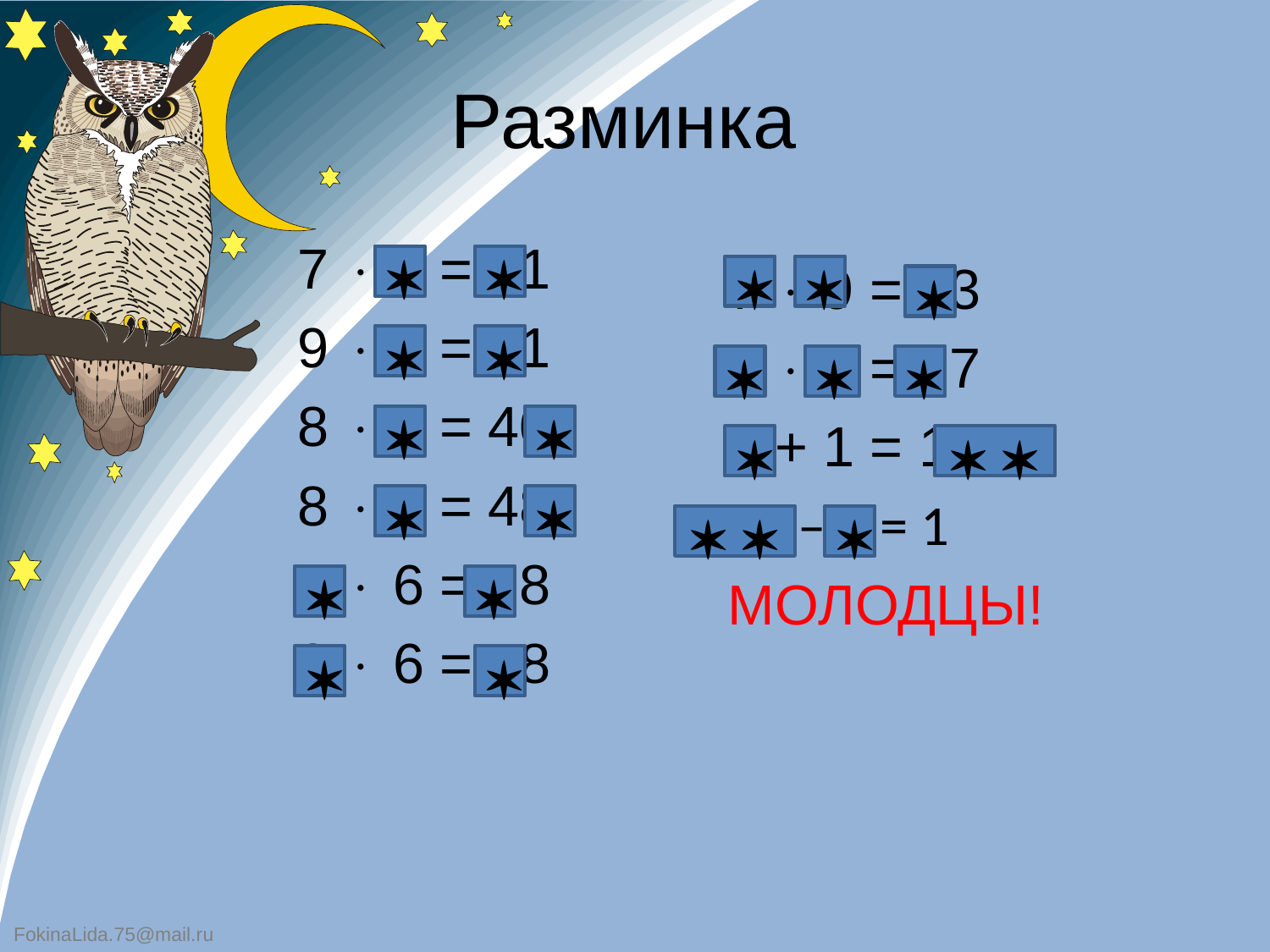

# Разминка
7 ⋅ 3 = 21
9 ⋅ 9 = 81
8 ⋅ 5 = 40
8 ⋅ 6 = 48
3 ⋅ 6 = 18
8 ⋅ 6 = 48

∗
∗
7 ⋅ 9 = 63
9 ⋅ 3 = 27
9 + 1 = 10
10 – 9 = 1
МОЛОДЦЫ!

∗
∗
∗
∗
∗
∗
∗
∗
∗
∗
∗
∗ ∗
∗
∗
∗ ∗
∗
∗
∗
∗
∗